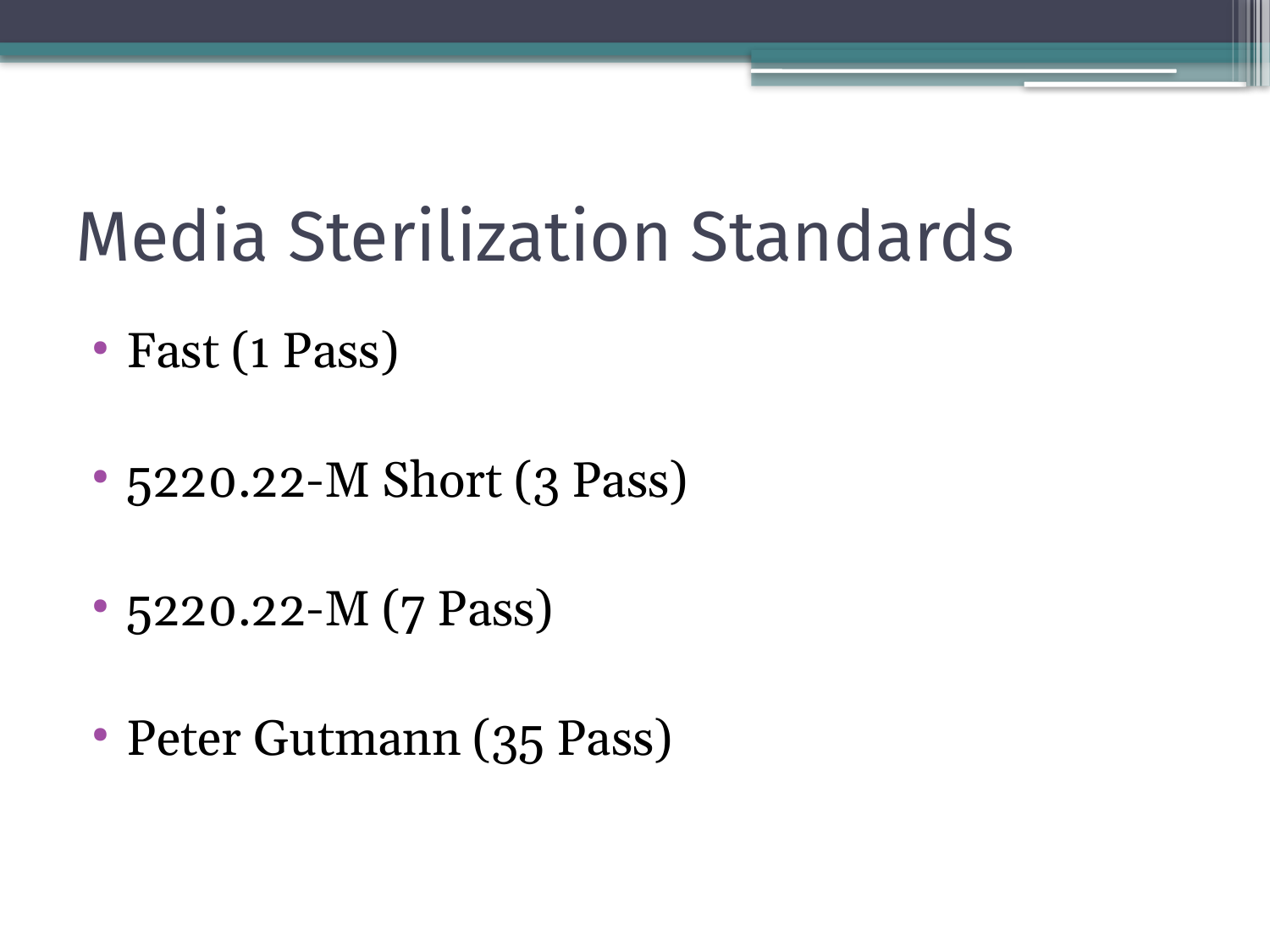

# Media Sterilization Standards
Fast (1 Pass)

5220.22-M Short (3 Pass)

5220.22-M (7 Pass)

Peter Gutmann (35 Pass)